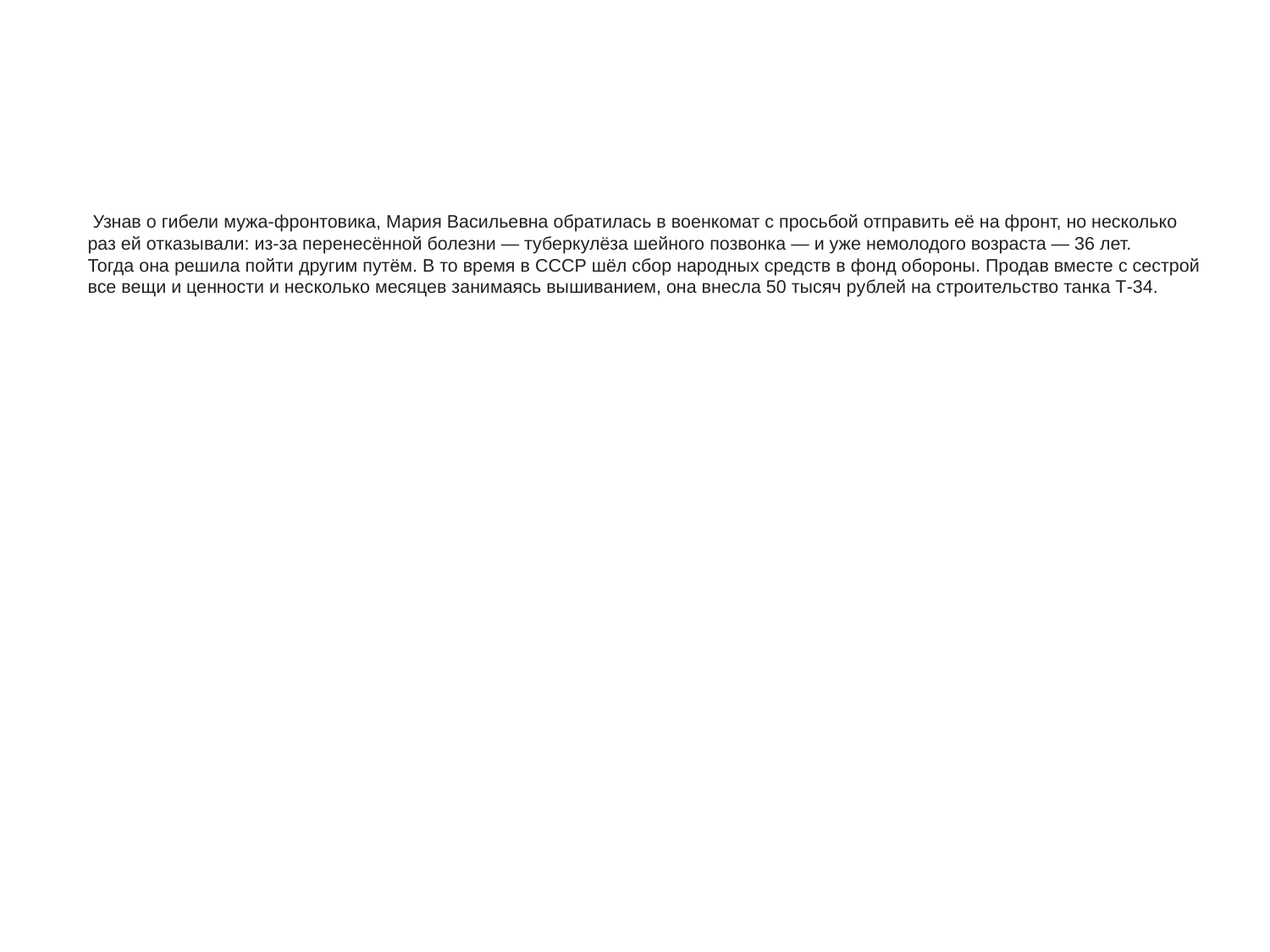

# Узнав о гибели мужа-фронтовика, Мария Васильевна обратилась в военкомат с просьбой отправить её на фронт, но несколько раз ей отказывали: из-за перенесённой болезни — туберкулёза шейного позвонка — и уже немолодого возраста — 36 лет. Тогда она решила пойти другим путём. В то время в СССР шёл сбор народных средств в фонд обороны. Продав вместе с сестрой все вещи и ценности и несколько месяцев занимаясь вышиванием, она внесла 50 тысяч рублей на строительство танка Т-34.